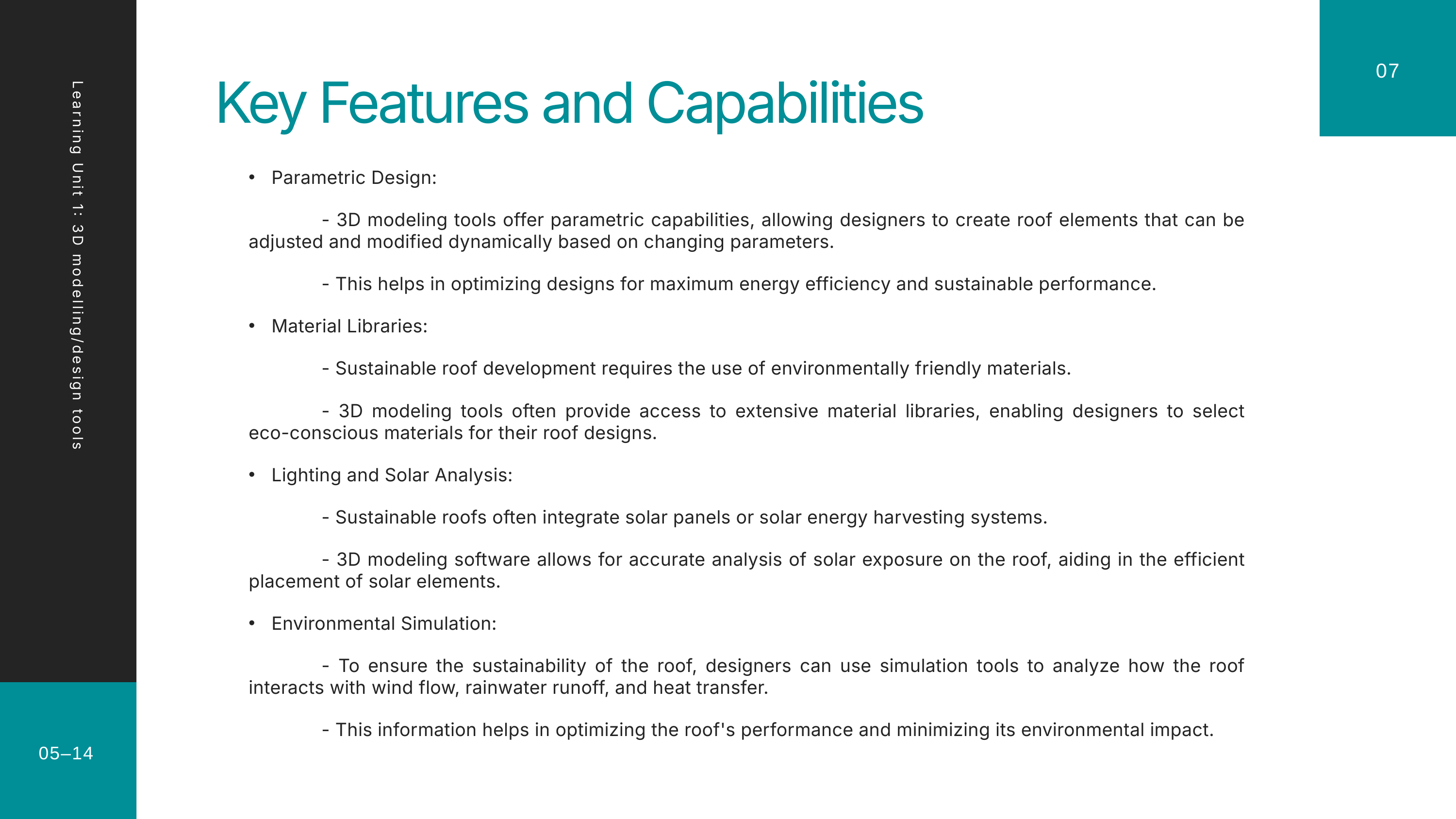

07
Key Features and Capabilities
Parametric Design:
	- 3D modeling tools offer parametric capabilities, allowing designers to create roof elements that can be adjusted and modified dynamically based on changing parameters.
	- This helps in optimizing designs for maximum energy efficiency and sustainable performance.
Material Libraries:
	- Sustainable roof development requires the use of environmentally friendly materials.
	- 3D modeling tools often provide access to extensive material libraries, enabling designers to select eco-conscious materials for their roof designs.
Lighting and Solar Analysis:
	- Sustainable roofs often integrate solar panels or solar energy harvesting systems.
	- 3D modeling software allows for accurate analysis of solar exposure on the roof, aiding in the efficient placement of solar elements.
Environmental Simulation:
	- To ensure the sustainability of the roof, designers can use simulation tools to analyze how the roof interacts with wind flow, rainwater runoff, and heat transfer.
	- This information helps in optimizing the roof's performance and minimizing its environmental impact.
Learning Unit 1: 3D modelling/design tools

05–14